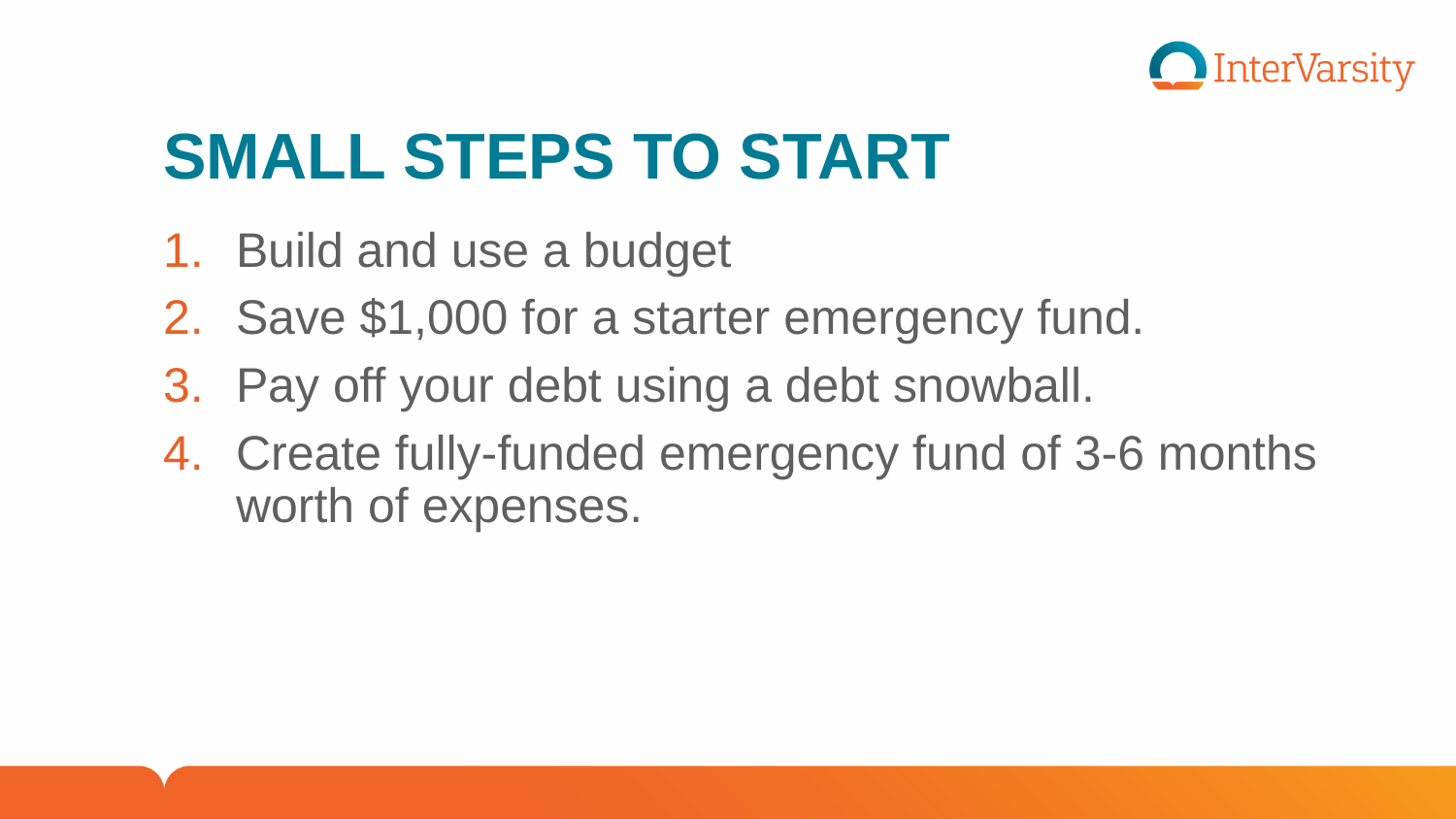

# SMALL STEPS TO START
Build and use a budget
Save $1,000 for a starter emergency fund.
Pay off your debt using a debt snowball.
Create fully-funded emergency fund of 3-6 months worth of expenses.